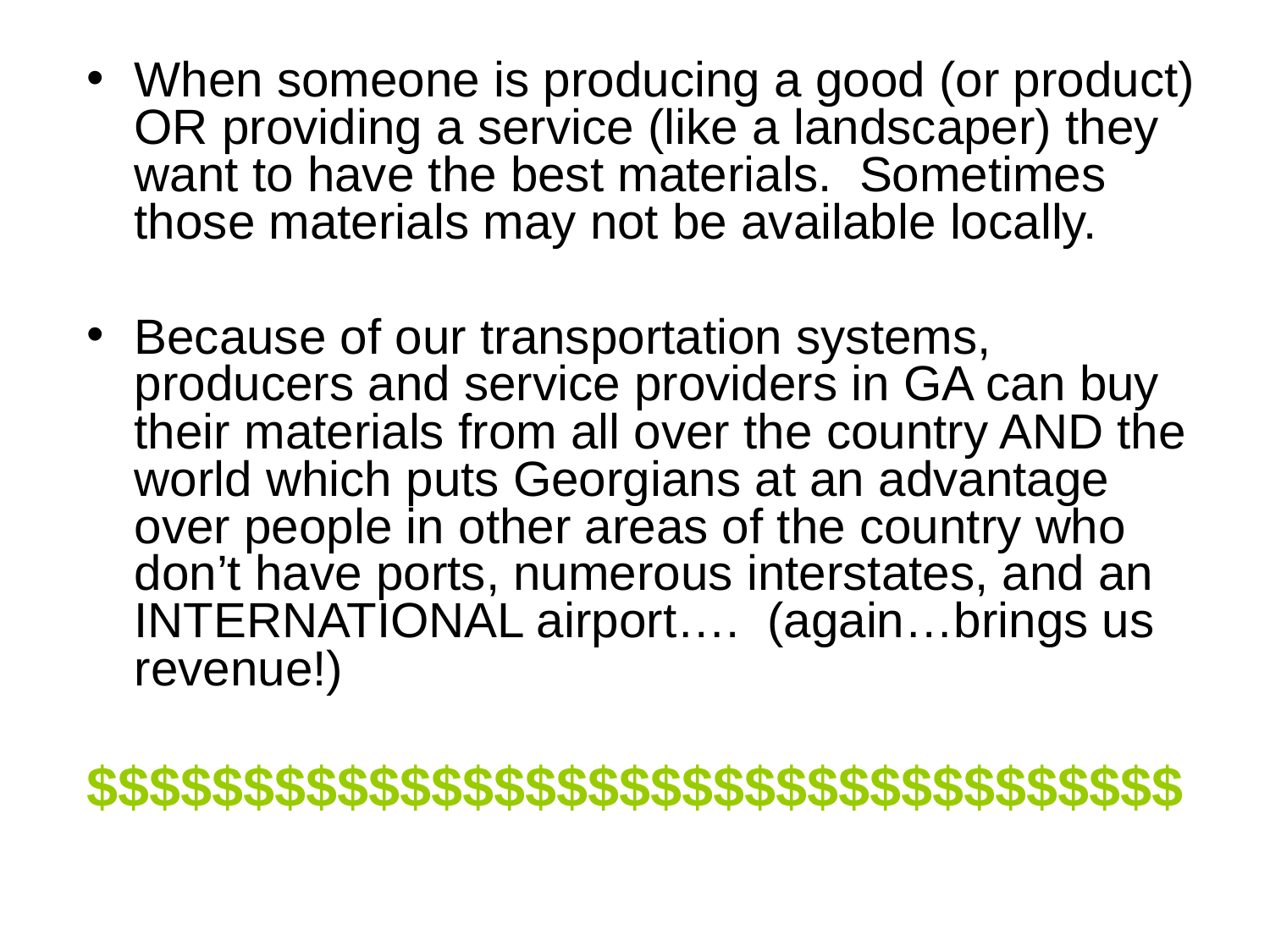

When someone is producing a good (or product) OR providing a service (like a landscaper) they want to have the best materials.  Sometimes those materials may not be available locally.

Because of our transportation systems, producers and service providers in GA can buy their materials from all over the country AND the world which puts Georgians at an advantage over people in other areas of the country who don’t have ports, numerous interstates, and an INTERNATIONAL airport….  (again…brings us revenue!)

$$$$$$$$$$$$$$$$$$$$$$$$$$$$$$$$$$$